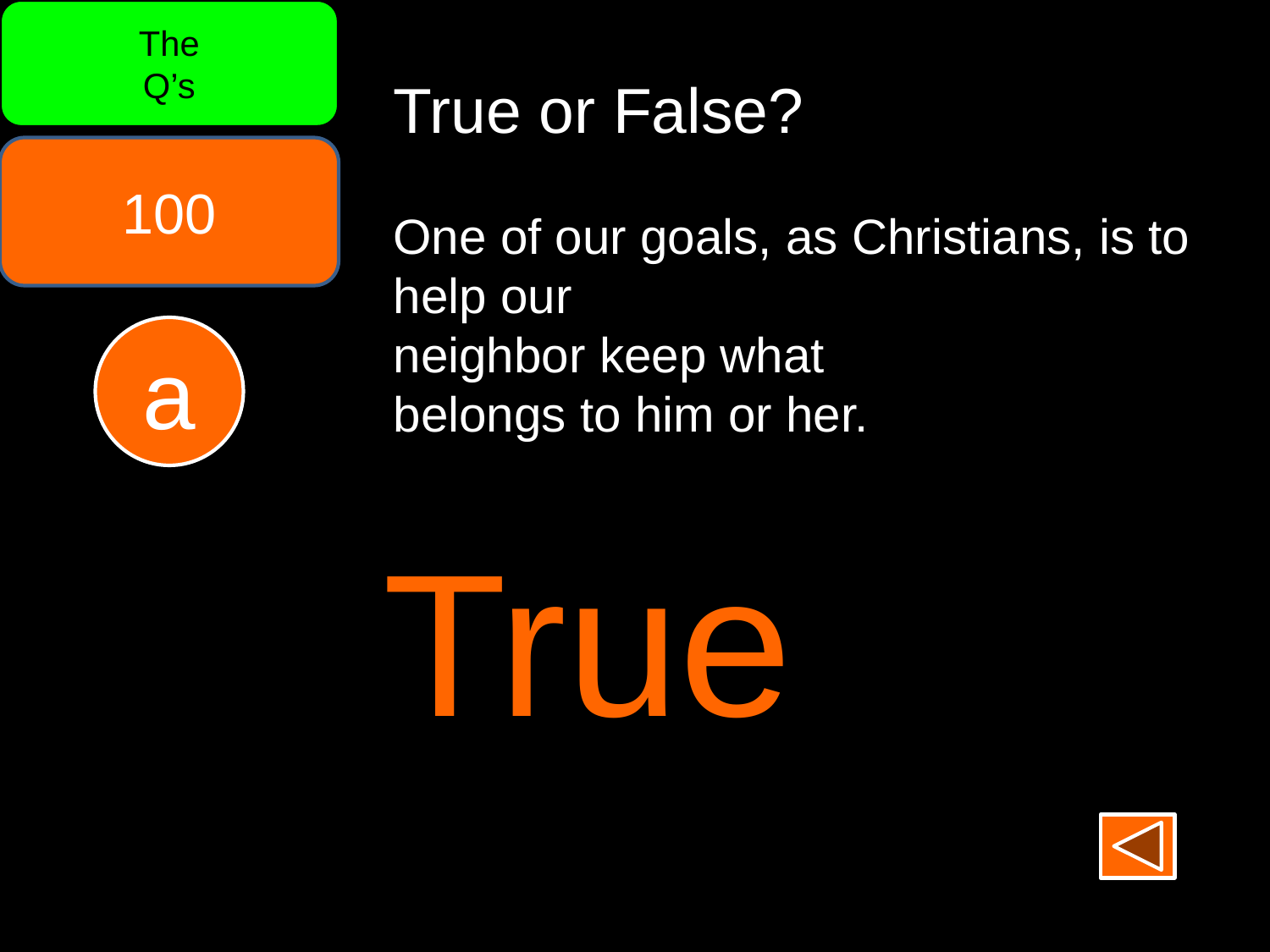

The
Q’s
True or False?

One of our goals, as Christians, is to help our
neighbor keep what
belongs to him or her.
100
a
True